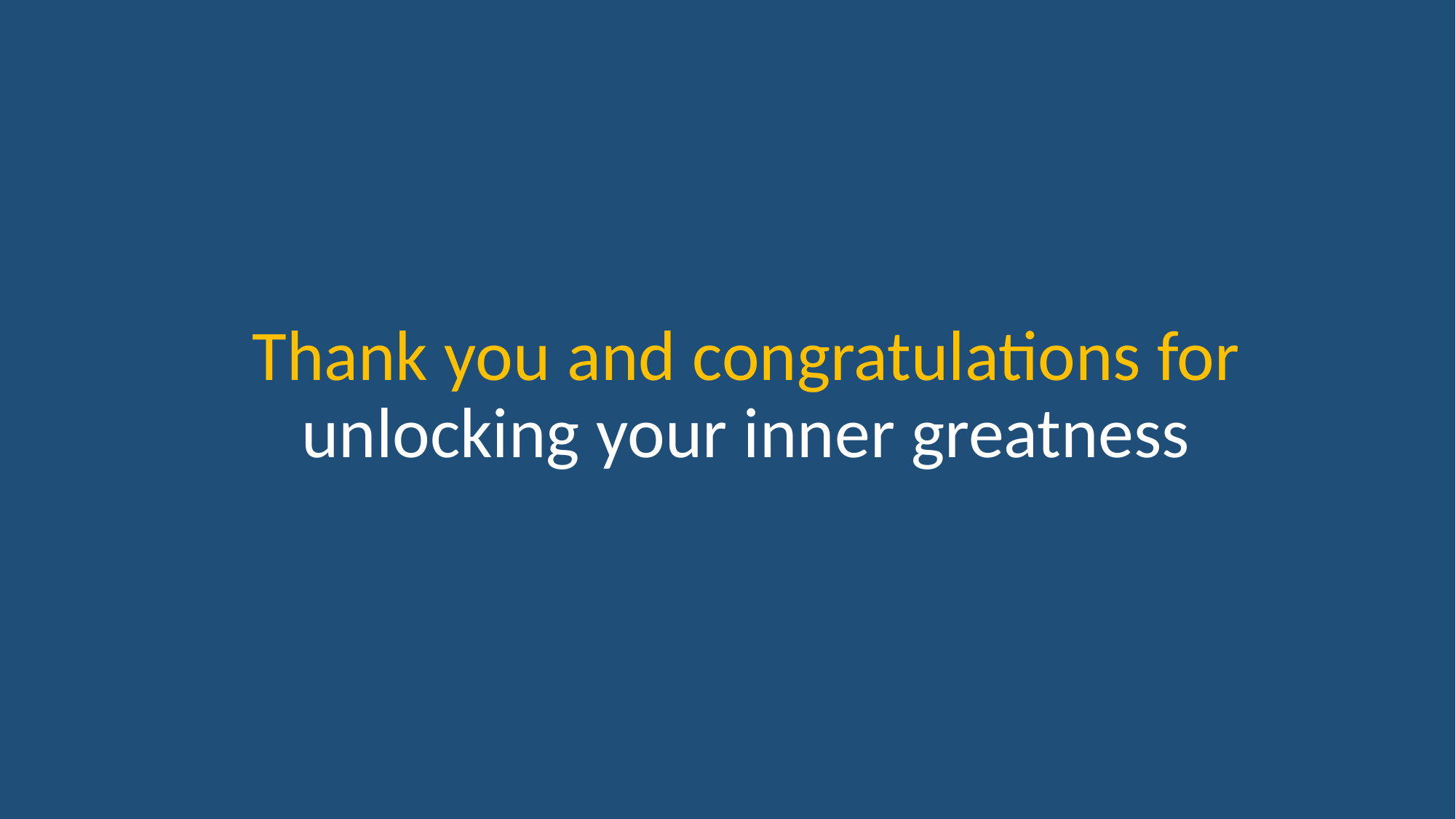

# Thank you and congratulations for unlocking your inner greatness